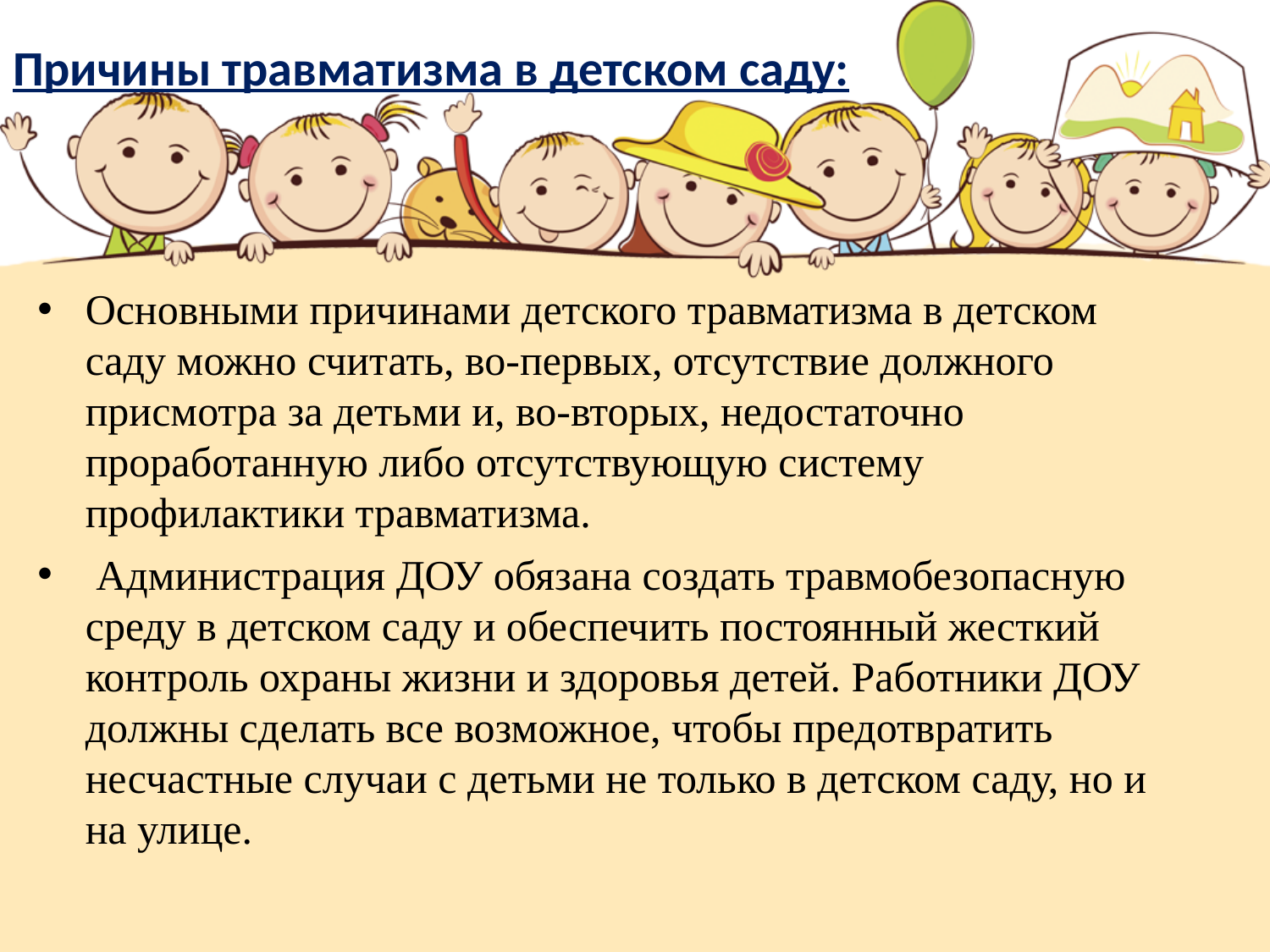

# Причины травматизма в детском саду:
Основными причинами детского травматизма в детском саду можно считать, во-первых, отсутствие должного присмотра за детьми и, во-вторых, недостаточно проработанную либо отсутствующую систему профилактики травматизма.
 Администрация ДОУ обязана создать травмобезопасную среду в детском саду и обеспечить постоянный жесткий контроль охраны жизни и здоровья детей. Работники ДОУ должны сделать все возможное, чтобы предотвратить несчастные случаи с детьми не только в детском саду, но и на улице.